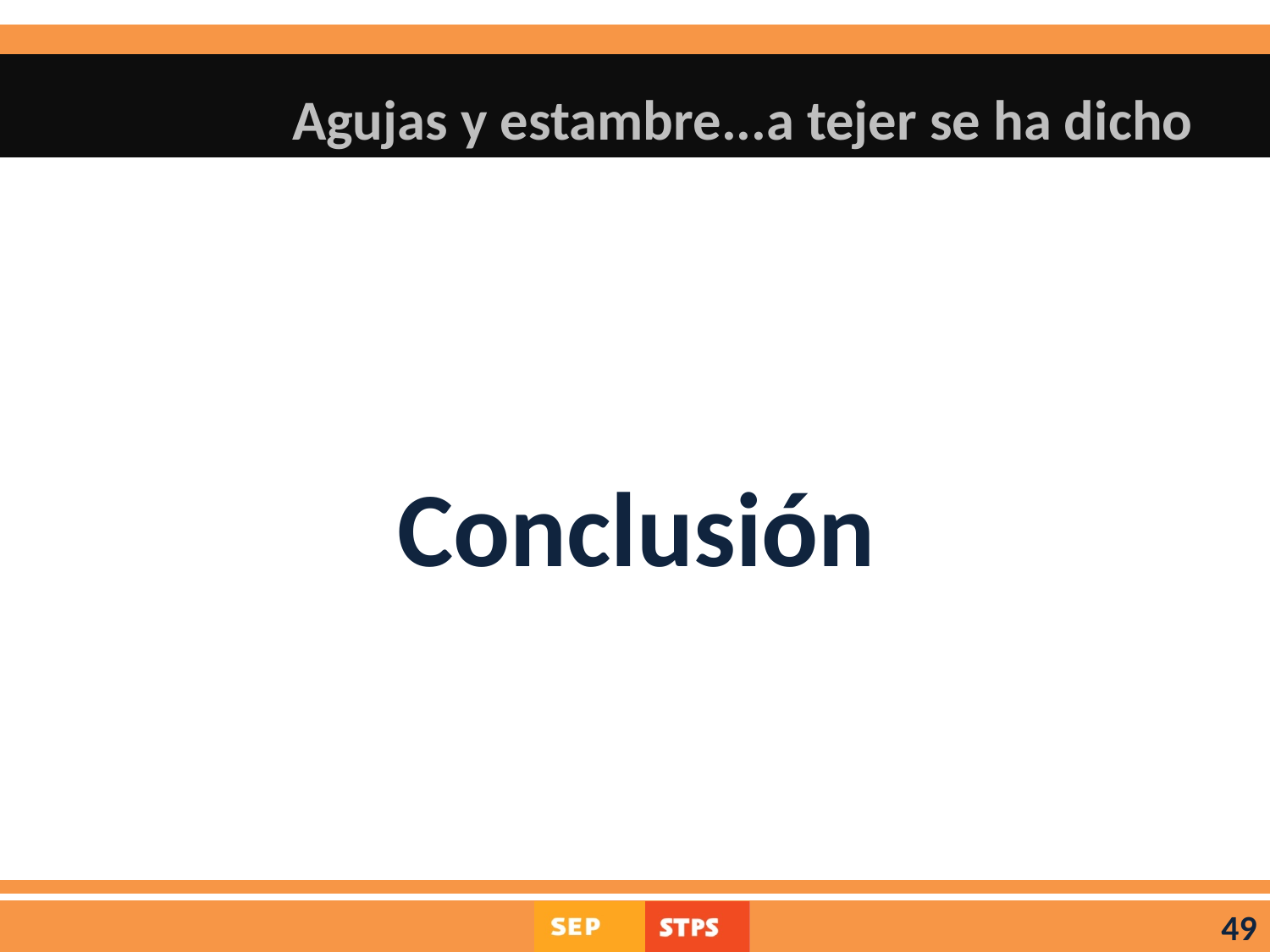

# Agujas y estambre...a tejer se ha dicho
Conclusión

49